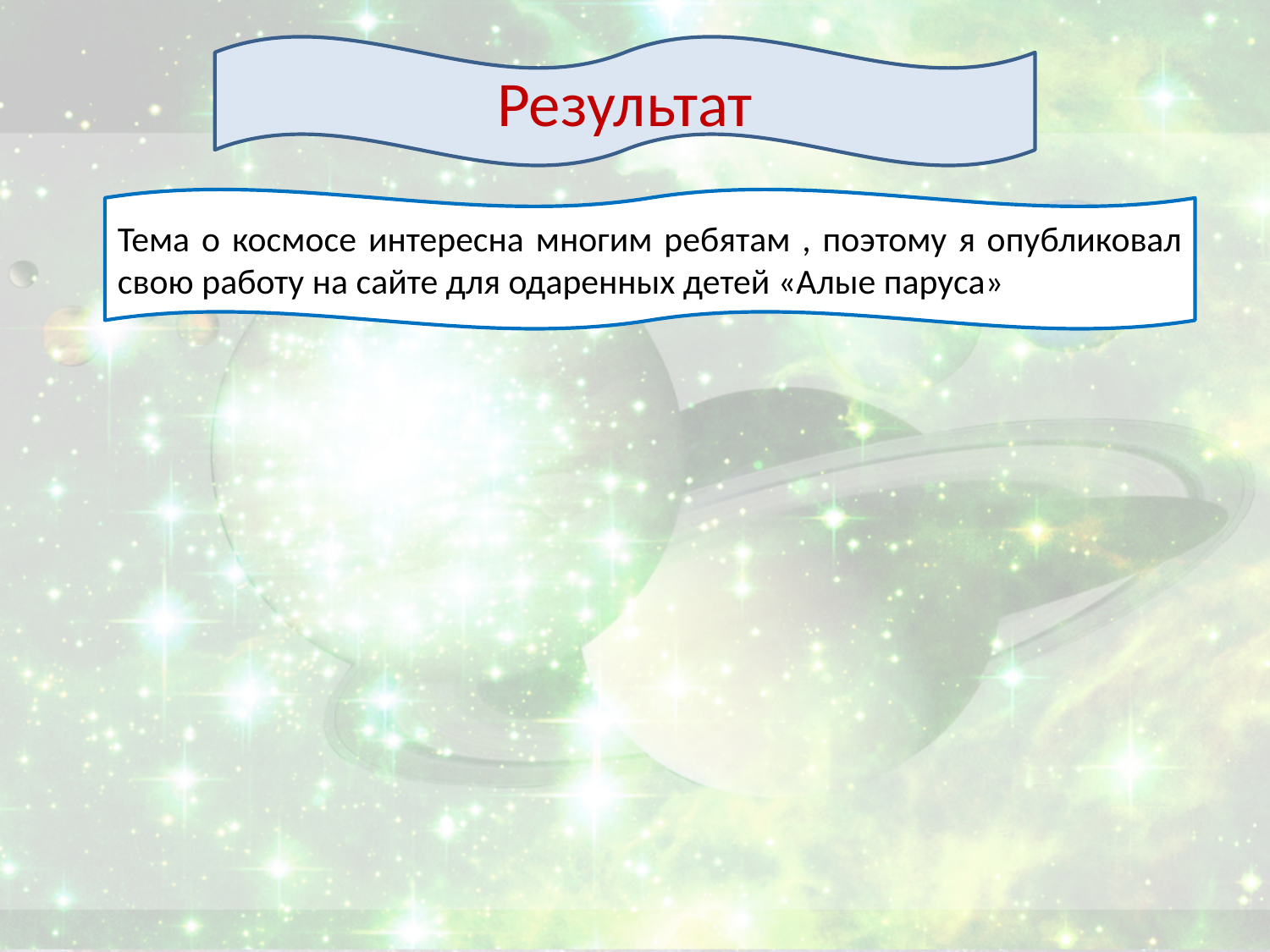

Результат
Тема о космосе интересна многим ребятам , поэтому я опубликовал свою работу на сайте для одаренных детей «Алые паруса»